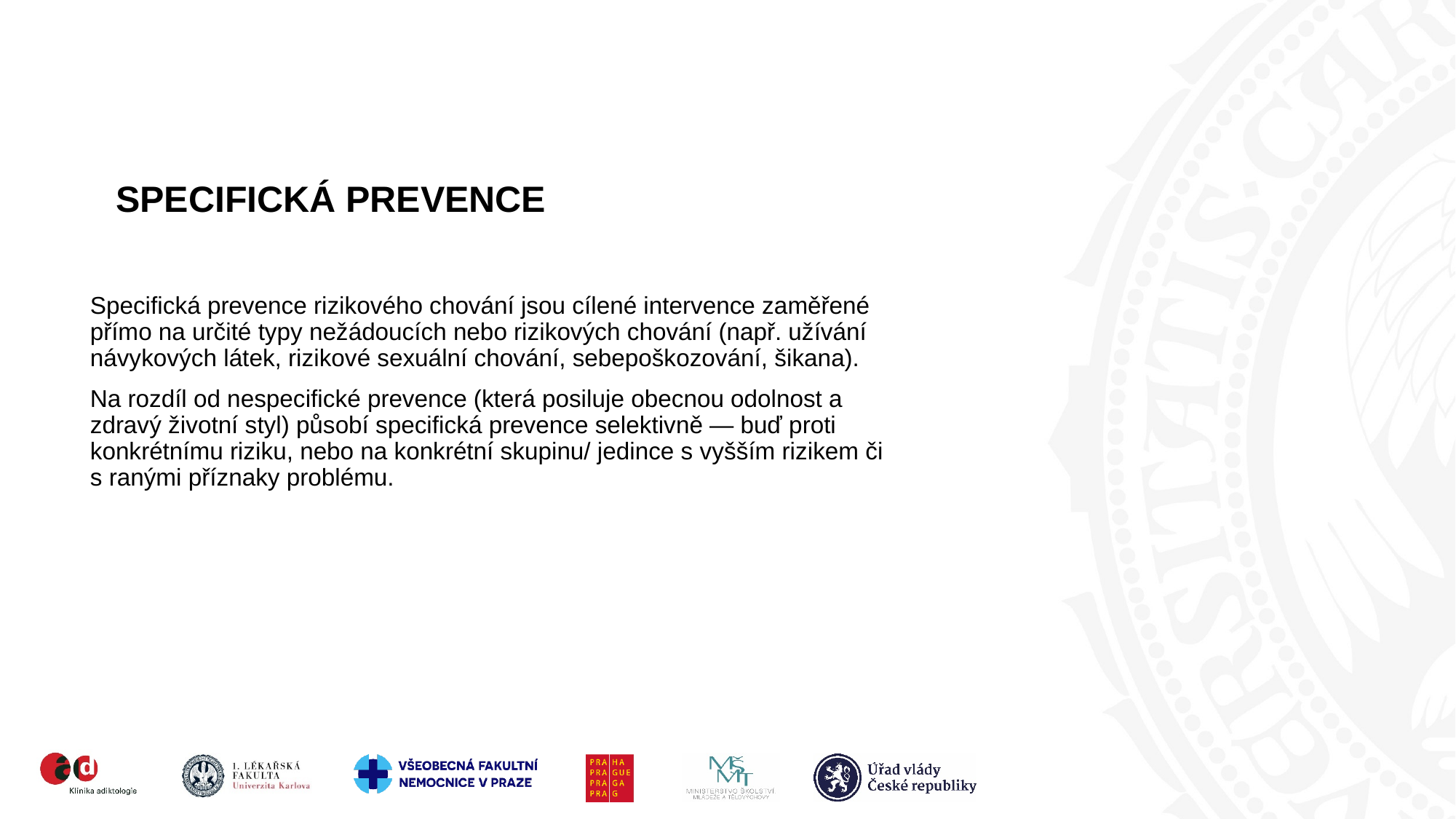

Specifická prevence
Specifická prevence rizikového chování jsou cílené intervence zaměřené přímo na určité typy nežádoucích nebo rizikových chování (např. užívání návykových látek, rizikové sexuální chování, sebepoškozování, šikana).
Na rozdíl od nespecifické prevence (která posiluje obecnou odolnost a zdravý životní styl) působí specifická prevence selektivně — buď proti konkrétnímu riziku, nebo na konkrétní skupinu/ jedince s vyšším rizikem či s ranými příznaky problému.